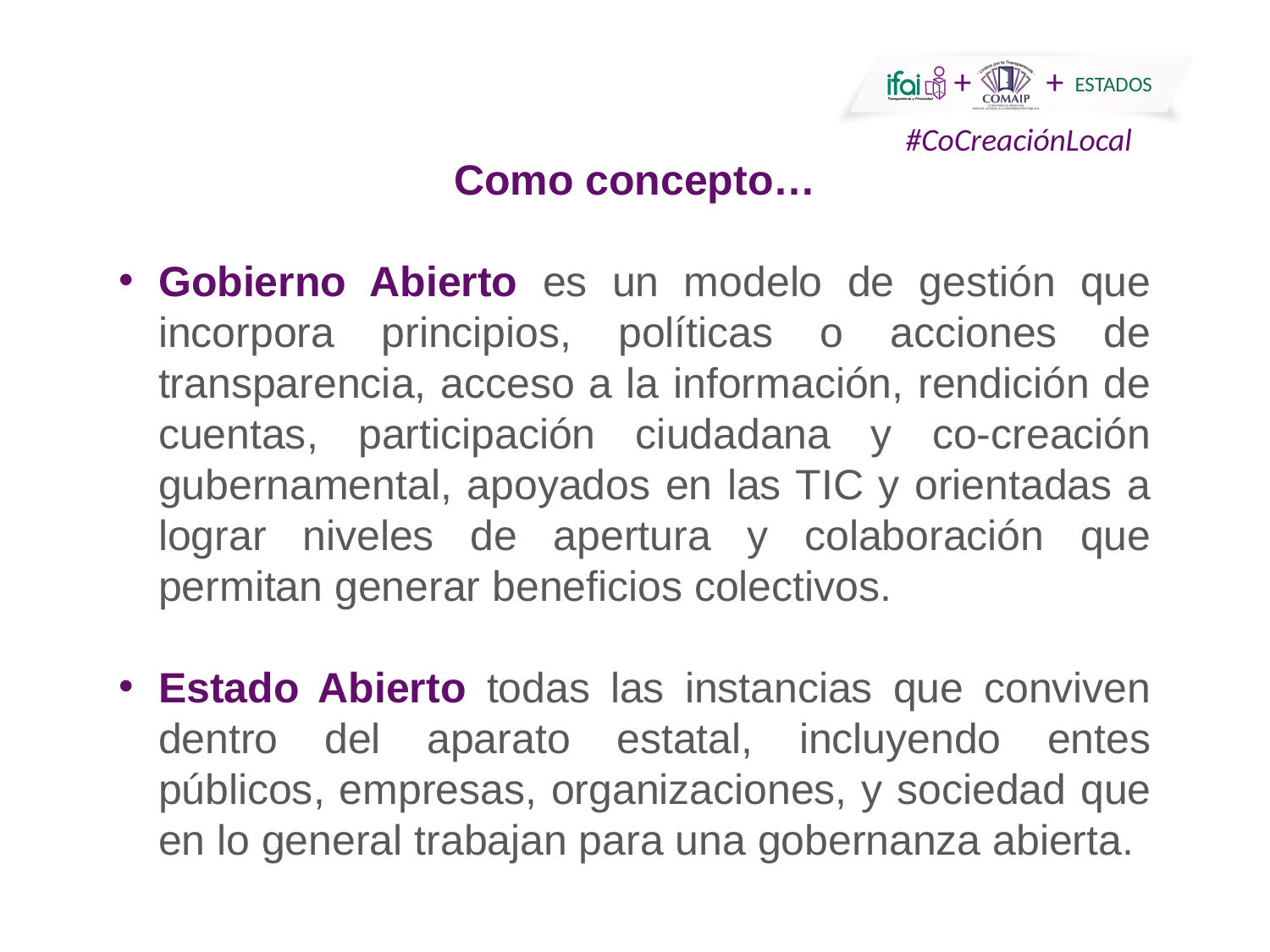

Como concepto…

Gobierno Abierto es un modelo de gestión que incorpora principios, políticas o acciones de transparencia, acceso a la información, rendición de cuentas, participación ciudadana y co-creación gubernamental, apoyados en las TIC y orientadas a lograr niveles de apertura y colaboración que permitan generar beneficios colectivos.

Estado Abierto todas las instancias que conviven dentro del aparato estatal, incluyendo entes públicos, empresas, organizaciones, y sociedad que en lo general trabajan para una gobernanza abierta.